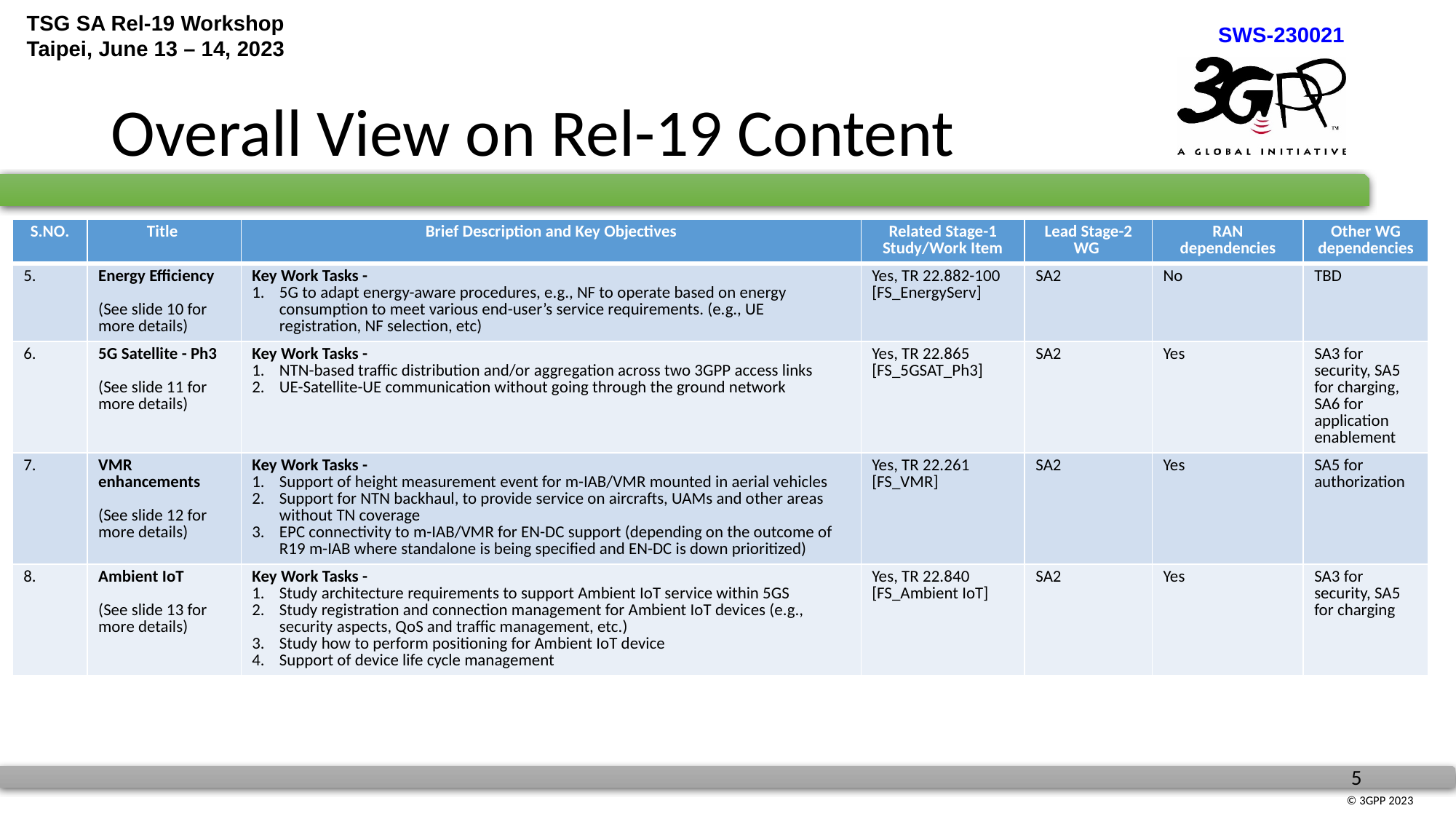

# Overall View on Rel-19 Content
| S.NO. | Title | Brief Description and Key Objectives | Related Stage-1 Study/Work Item | Lead Stage-2 WG | RAN dependencies | Other WG dependencies |
| --- | --- | --- | --- | --- | --- | --- |
| 5. | Energy Efficiency (See slide 10 for more details) | Key Work Tasks - 5G to adapt energy-aware procedures, e.g., NF to operate based on energy consumption to meet various end-user’s service requirements. (e.g., UE registration, NF selection, etc) | Yes, TR 22.882-100 [FS\_EnergyServ] | SA2 | No | TBD |
| 6. | 5G Satellite - Ph3 (See slide 11 for more details) | Key Work Tasks - NTN-based traffic distribution and/or aggregation across two 3GPP access links UE-Satellite-UE communication without going through the ground network | Yes, TR 22.865 [FS\_5GSAT\_Ph3] | SA2 | Yes | SA3 for security, SA5 for charging, SA6 for application enablement |
| 7. | VMR enhancements (See slide 12 for more details) | Key Work Tasks - Support of height measurement event for m-IAB/VMR mounted in aerial vehicles Support for NTN backhaul, to provide service on aircrafts, UAMs and other areas without TN coverage EPC connectivity to m-IAB/VMR for EN-DC support (depending on the outcome of R19 m-IAB where standalone is being specified and EN-DC is down prioritized) | Yes, TR 22.261 [FS\_VMR] | SA2 | Yes | SA5 for authorization |
| 8. | Ambient IoT (See slide 13 for more details) | Key Work Tasks - Study architecture requirements to support Ambient IoT service within 5GS Study registration and connection management for Ambient IoT devices (e.g., security aspects, QoS and traffic management, etc.) Study how to perform positioning for Ambient IoT device Support of device life cycle management | Yes, TR 22.840 [FS\_Ambient IoT] | SA2 | Yes | SA3 for security, SA5 for charging |